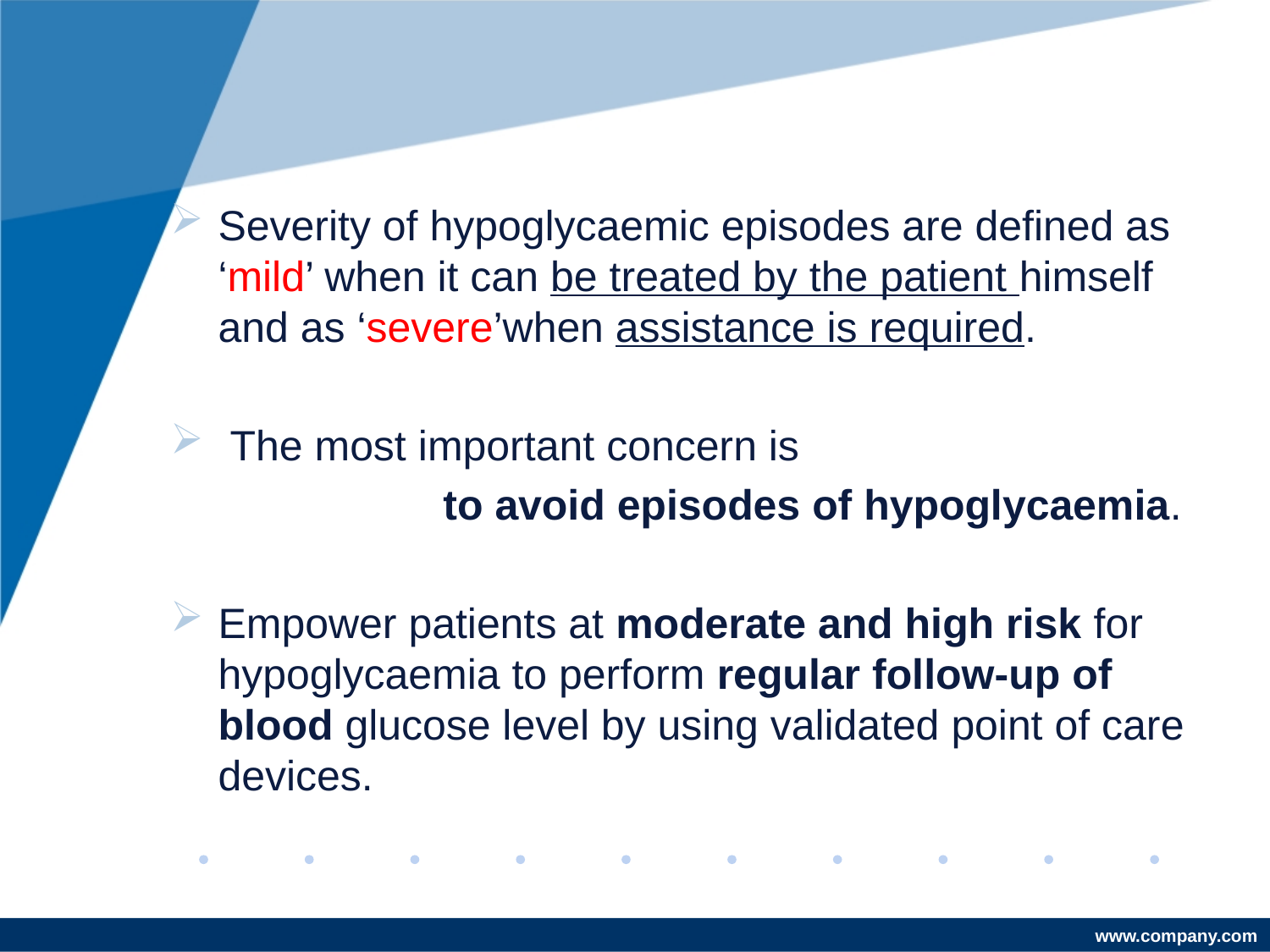

#
Severity of hypoglycaemic episodes are defined as ‘mild’ when it can be treated by the patient himself and as ‘severe’when assistance is required.

 The most important concern is
                       to avoid episodes of hypoglycaemia.

Empower patients at moderate and high risk for hypoglycaemia to perform regular follow-up of blood glucose level by using validated point of care devices.